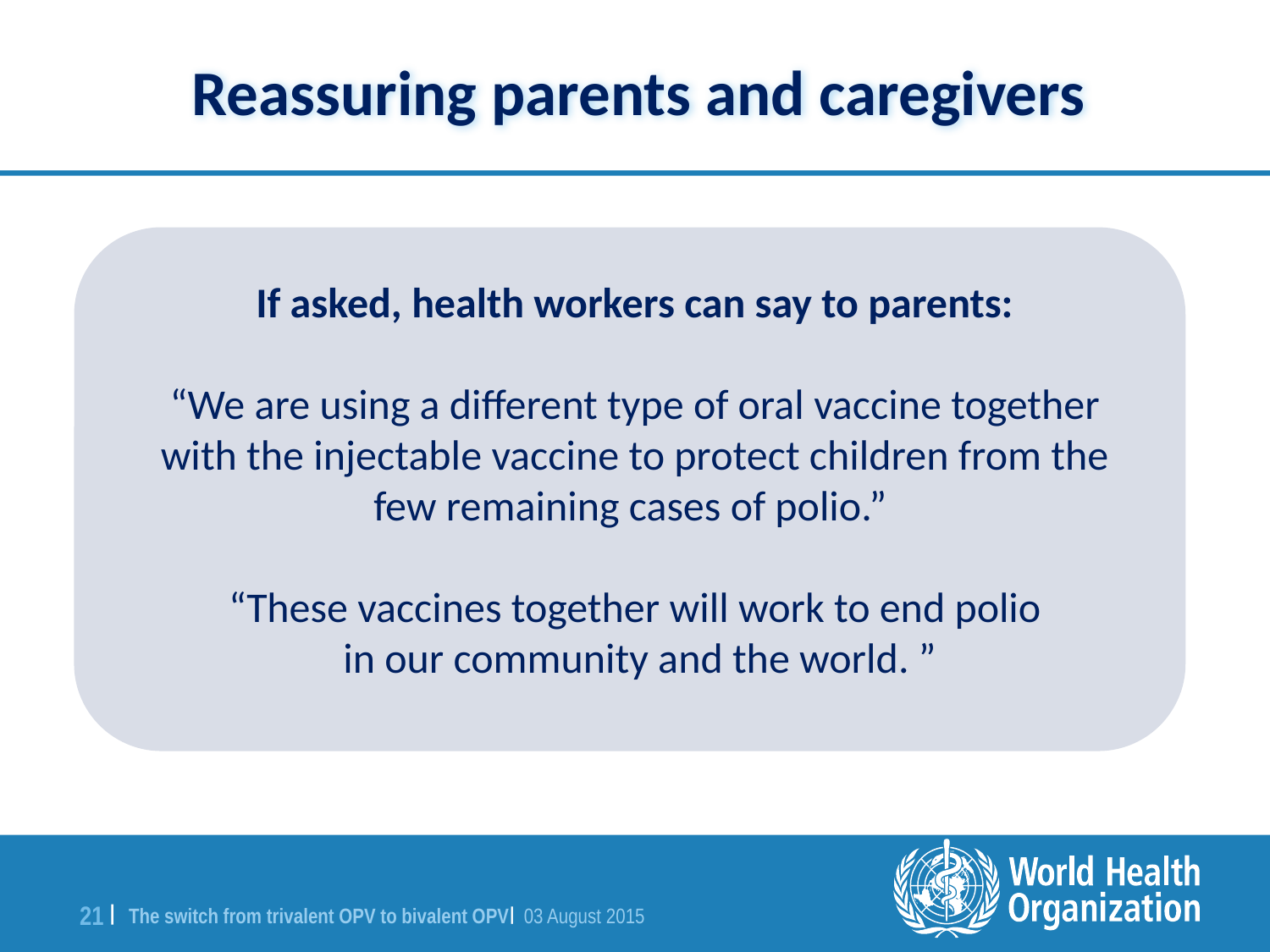

Reassuring parents and caregivers

If asked, health workers can say to parents:
“We are using a different type of oral vaccine together with the injectable vaccine to protect children from the few remaining cases of polio.”

“These vaccines together will work to end polio
 in our community and the world. ”